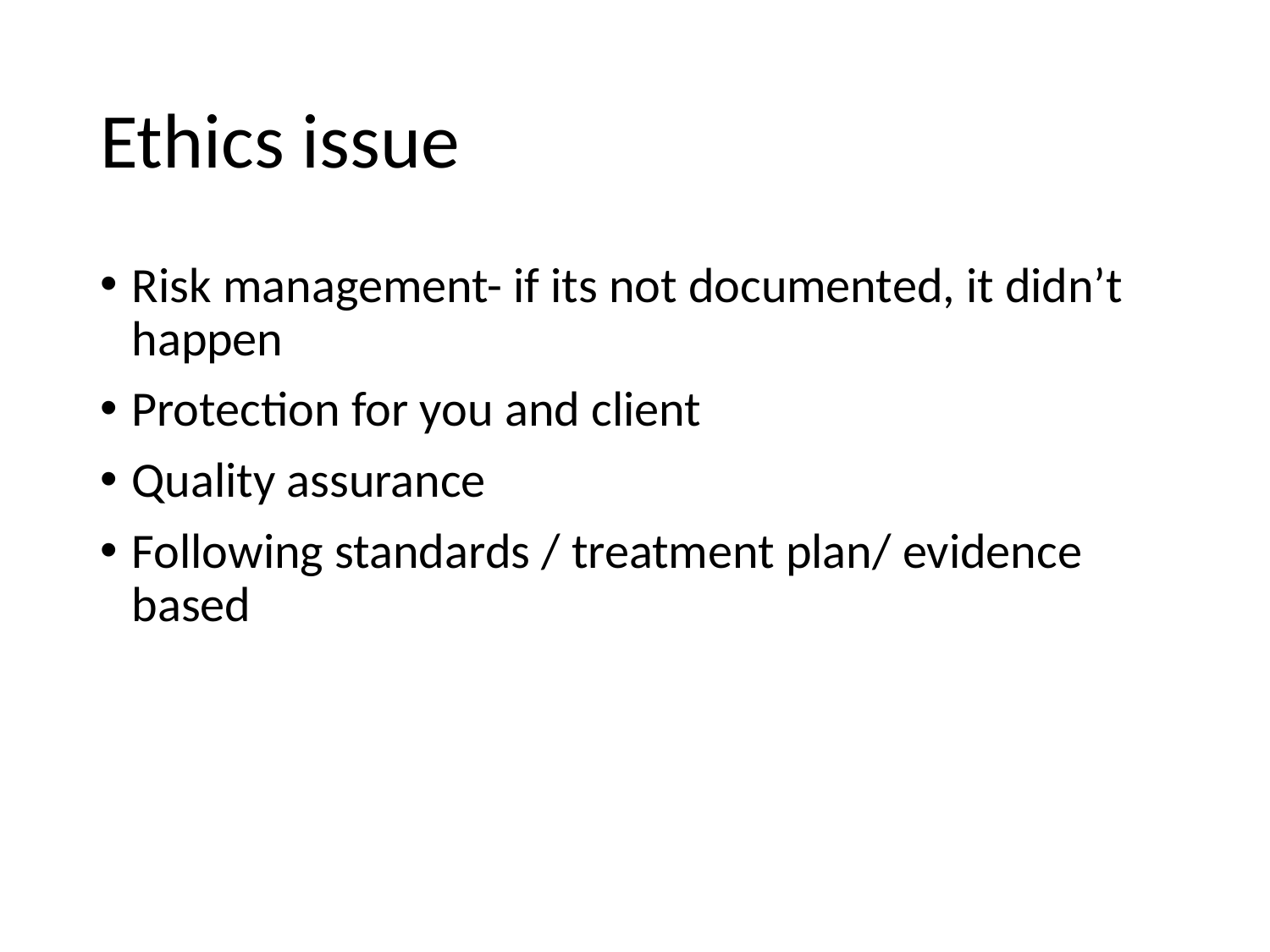

# Ethics issue
Risk management- if its not documented, it didn’t happen
Protection for you and client
Quality assurance
Following standards / treatment plan/ evidence based